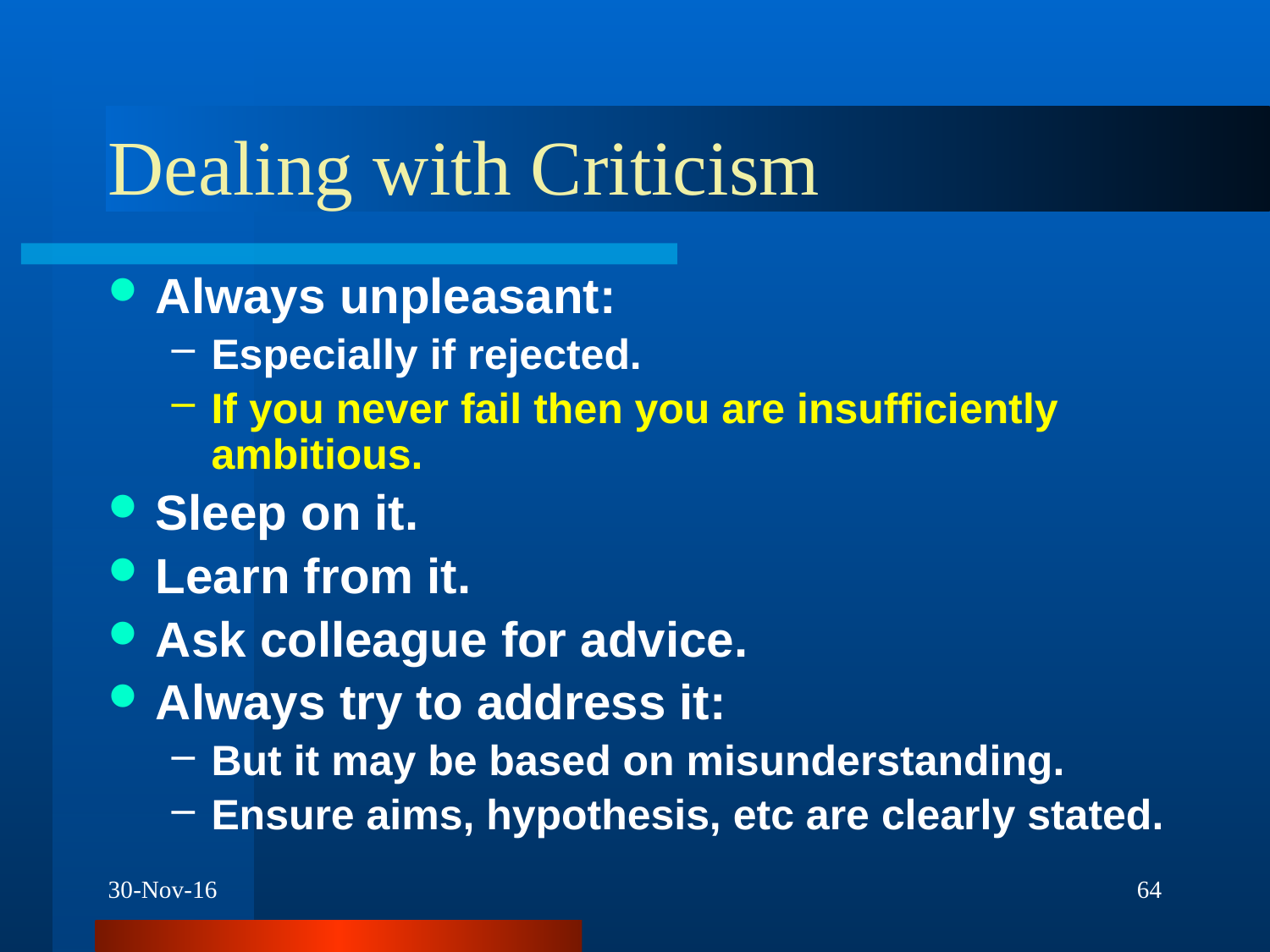

# Dealing with Criticism
Always unpleasant:
Especially if rejected.
If you never fail then you are insufficiently ambitious.
Sleep on it.
Learn from it.
Ask colleague for advice.
Always try to address it:
But it may be based on misunderstanding.
Ensure aims, hypothesis, etc are clearly stated.
30-Nov-16
64